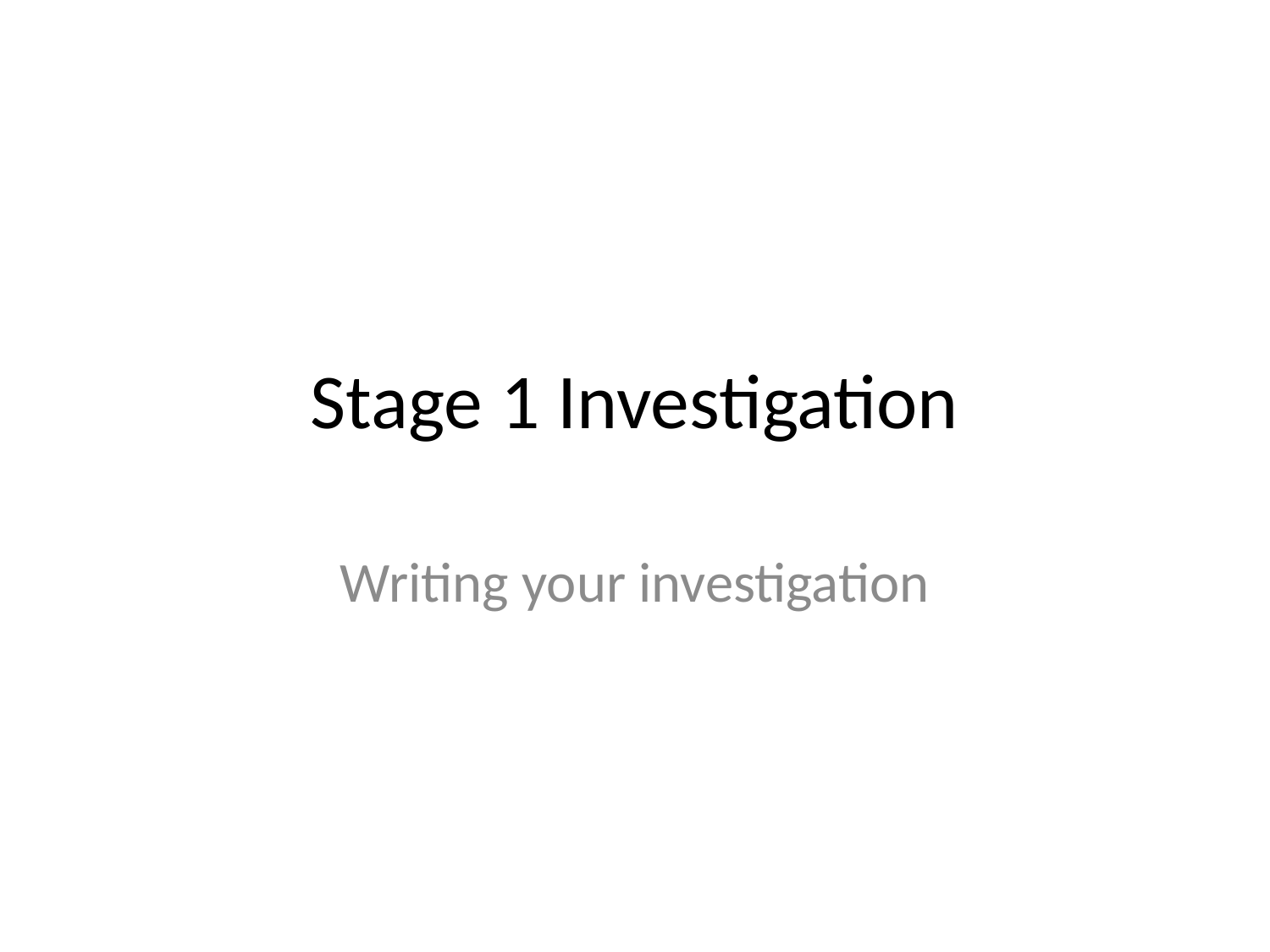

# Stage 1 Investigation
Writing your investigation